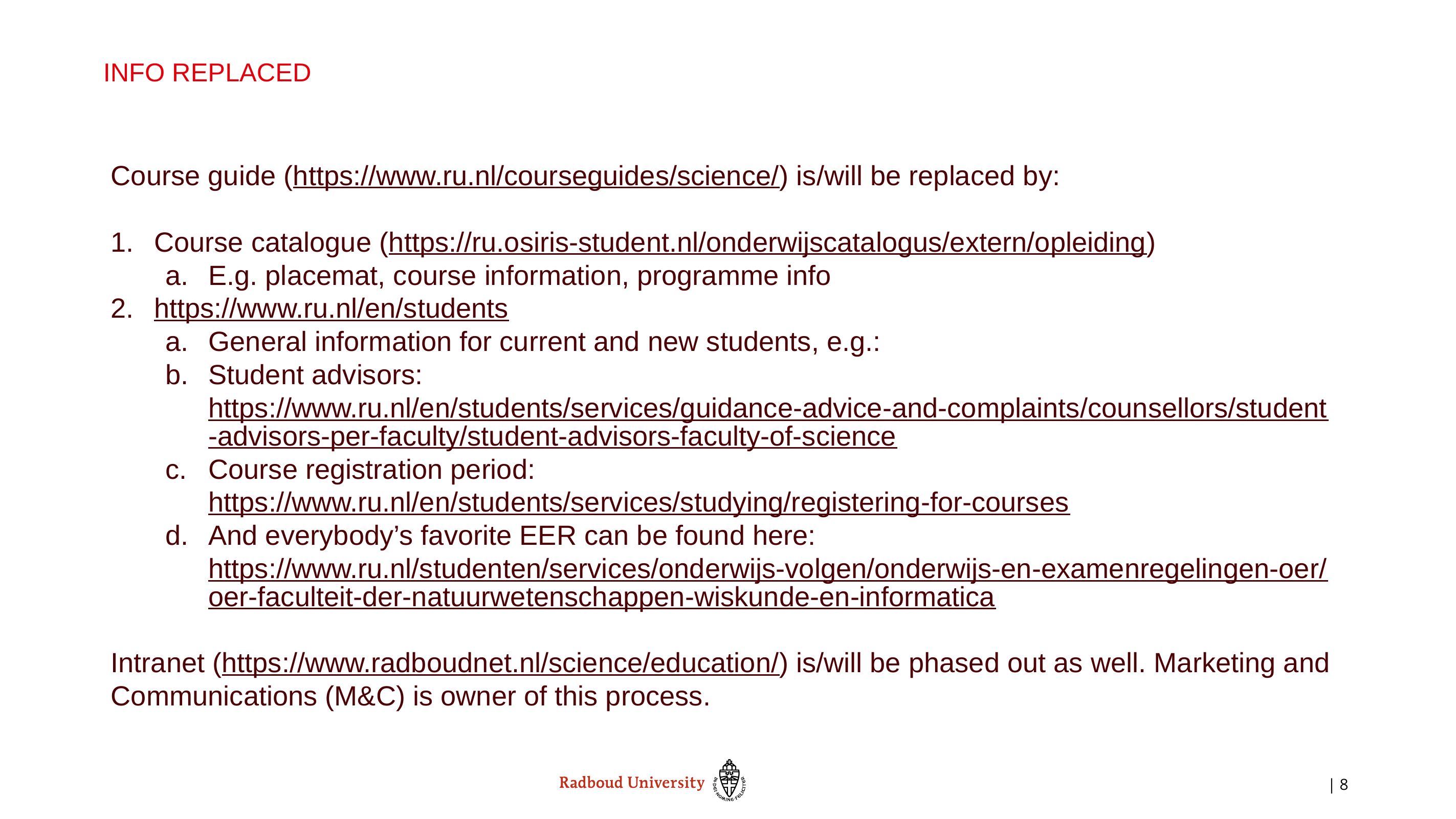

# Info replaced
Course guide (https://www.ru.nl/courseguides/science/) is/will be replaced by:

Course catalogue (https://ru.osiris-student.nl/onderwijscatalogus/extern/opleiding)
E.g. placemat, course information, programme info
https://www.ru.nl/en/students
General information for current and new students, e.g.:
Student advisors:  https://www.ru.nl/en/students/services/guidance-advice-and-complaints/counsellors/student-advisors-per-faculty/student-advisors-faculty-of-science
Course registration period: https://www.ru.nl/en/students/services/studying/registering-for-courses
And everybody’s favorite EER can be found here: https://www.ru.nl/studenten/services/onderwijs-volgen/onderwijs-en-examenregelingen-oer/oer-faculteit-der-natuurwetenschappen-wiskunde-en-informatica

Intranet (https://www.radboudnet.nl/science/education/) is/will be phased out as well. Marketing and Communications (M&C) is owner of this process.

| 8